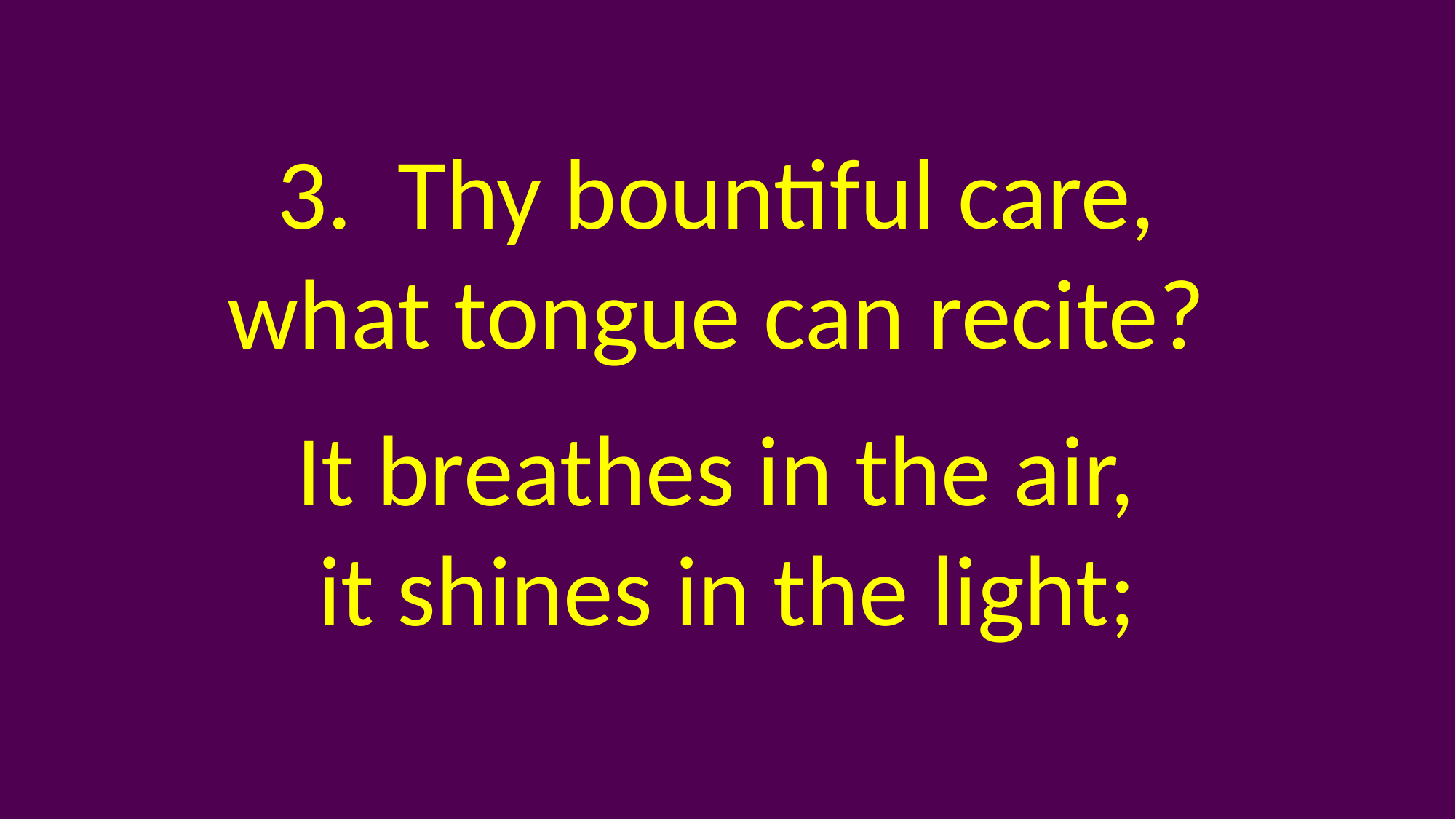

3.  Thy bountiful care,
what tongue can recite?
It breathes in the air,
it shines in the light;